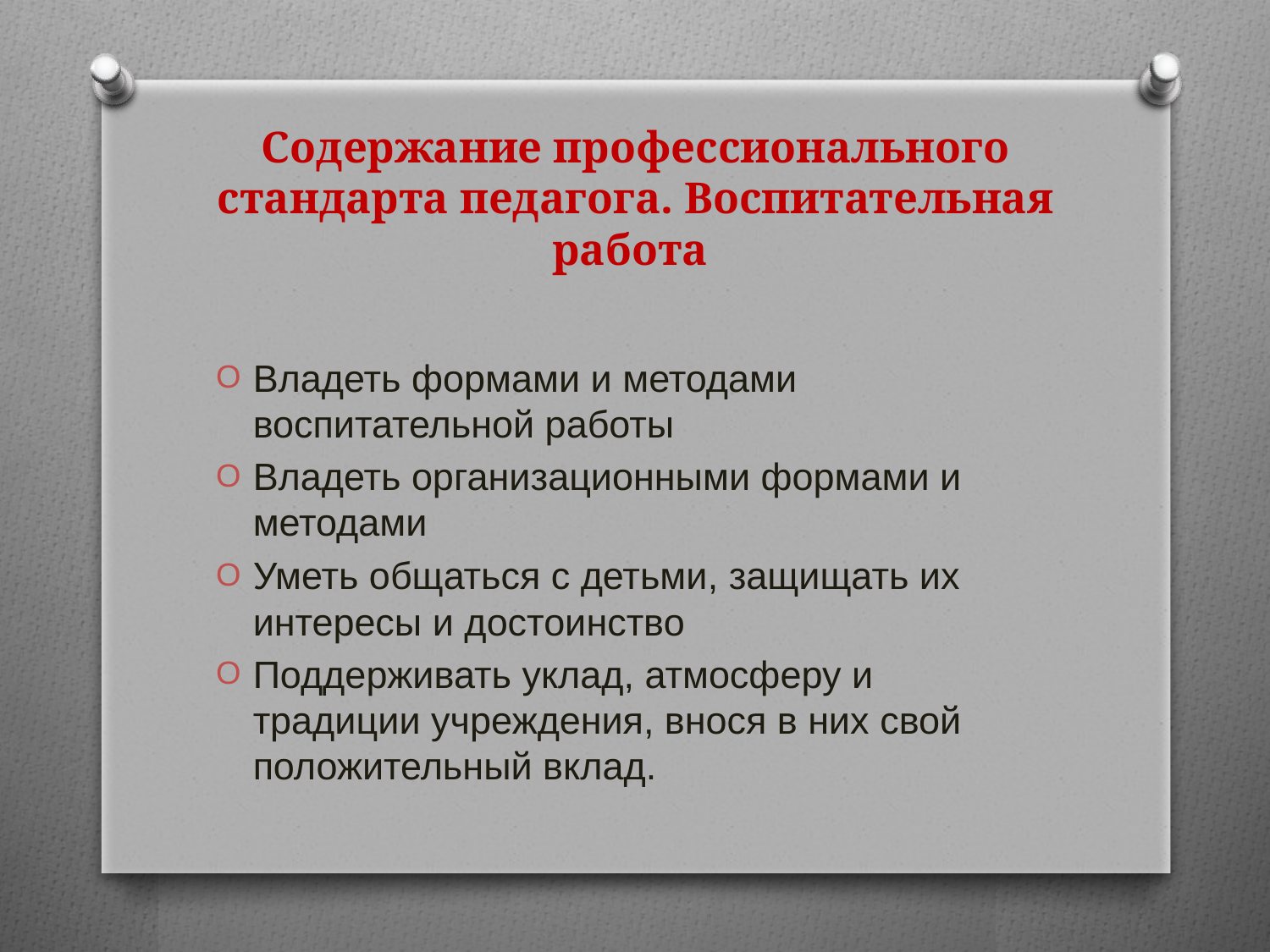

# Содержание профессионального стандарта педагога. Воспитательная работа

Владеть формами и методами воспитательной работы
Владеть организационными формами и методами
Уметь общаться с детьми, защищать их интересы и достоинство
Поддерживать уклад, атмосферу и традиции учреждения, внося в них свой положительный вклад.